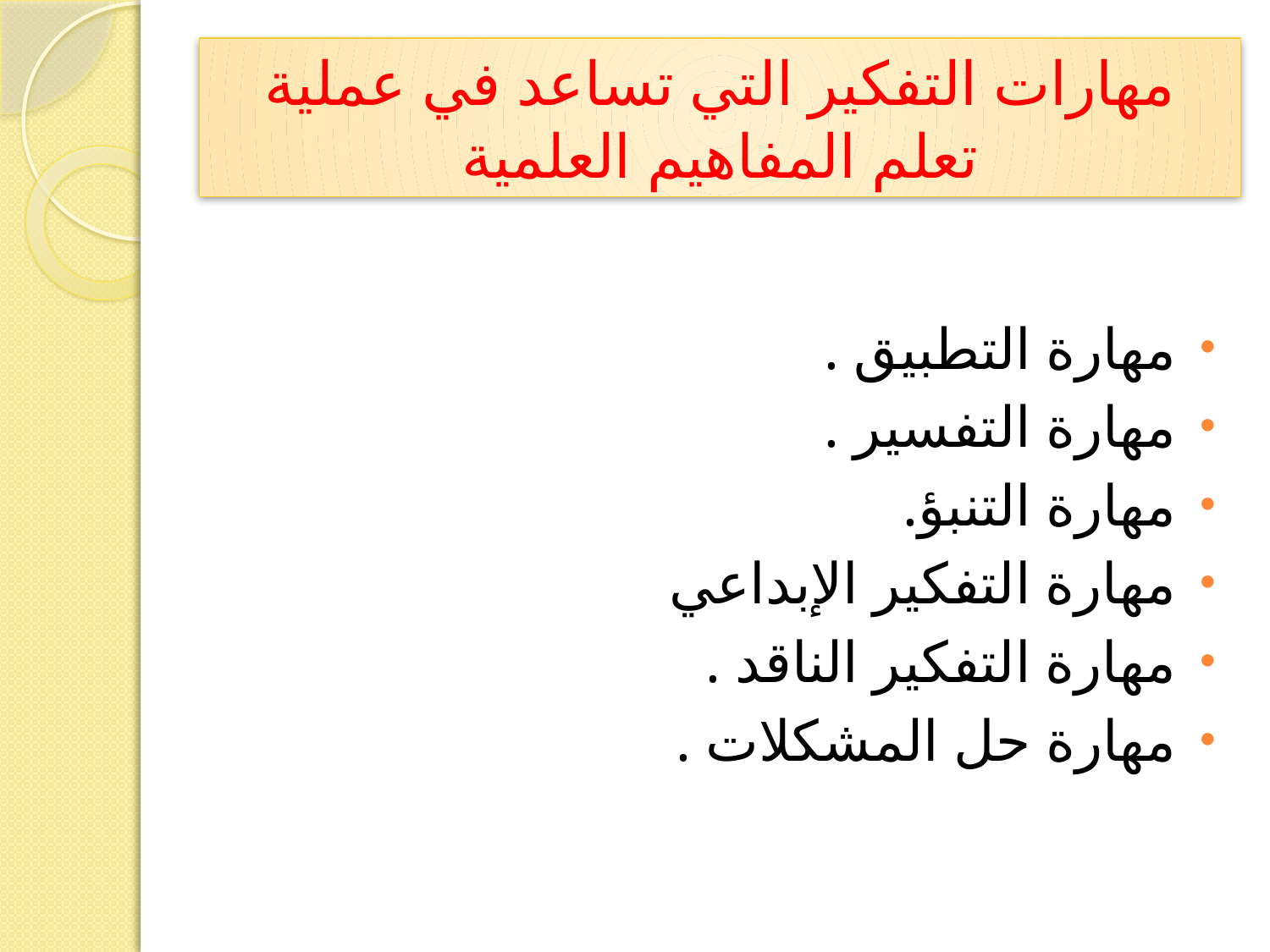

# مهارات التفكير التي تساعد في عملية تعلم المفاهيم العلمية

مهارة التطبيق .
مهارة التفسير .
مهارة التنبؤ.
مهارة التفكير الإبداعي
مهارة التفكير الناقد .
مهارة حل المشكلات .